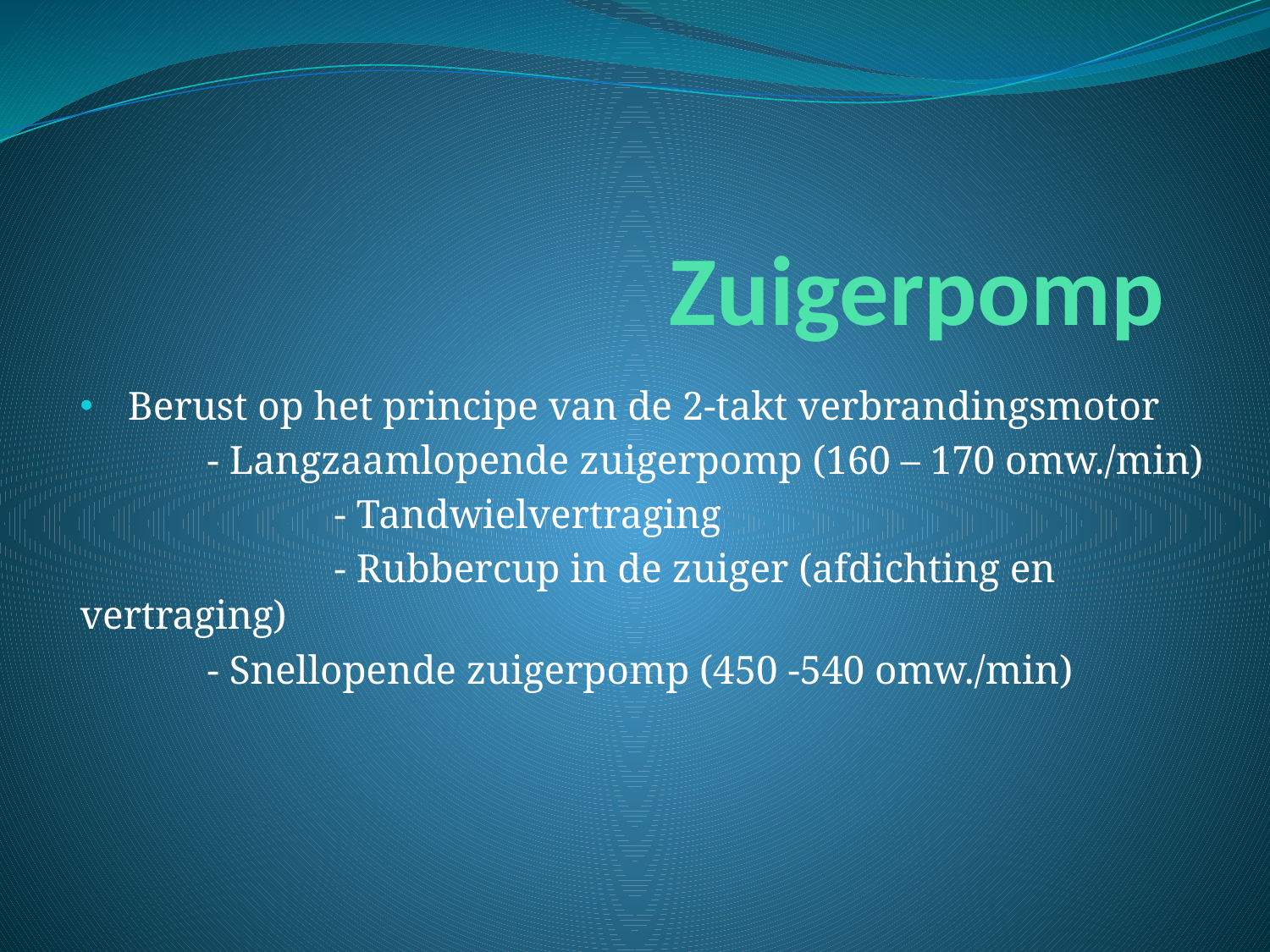

# Zuigerpomp
Berust op het principe van de 2-takt verbrandingsmotor
	- Langzaamlopende zuigerpomp (160 – 170 omw./min)
		- Tandwielvertraging
		- Rubbercup in de zuiger (afdichting en vertraging)
	- Snellopende zuigerpomp (450 -540 omw./min)